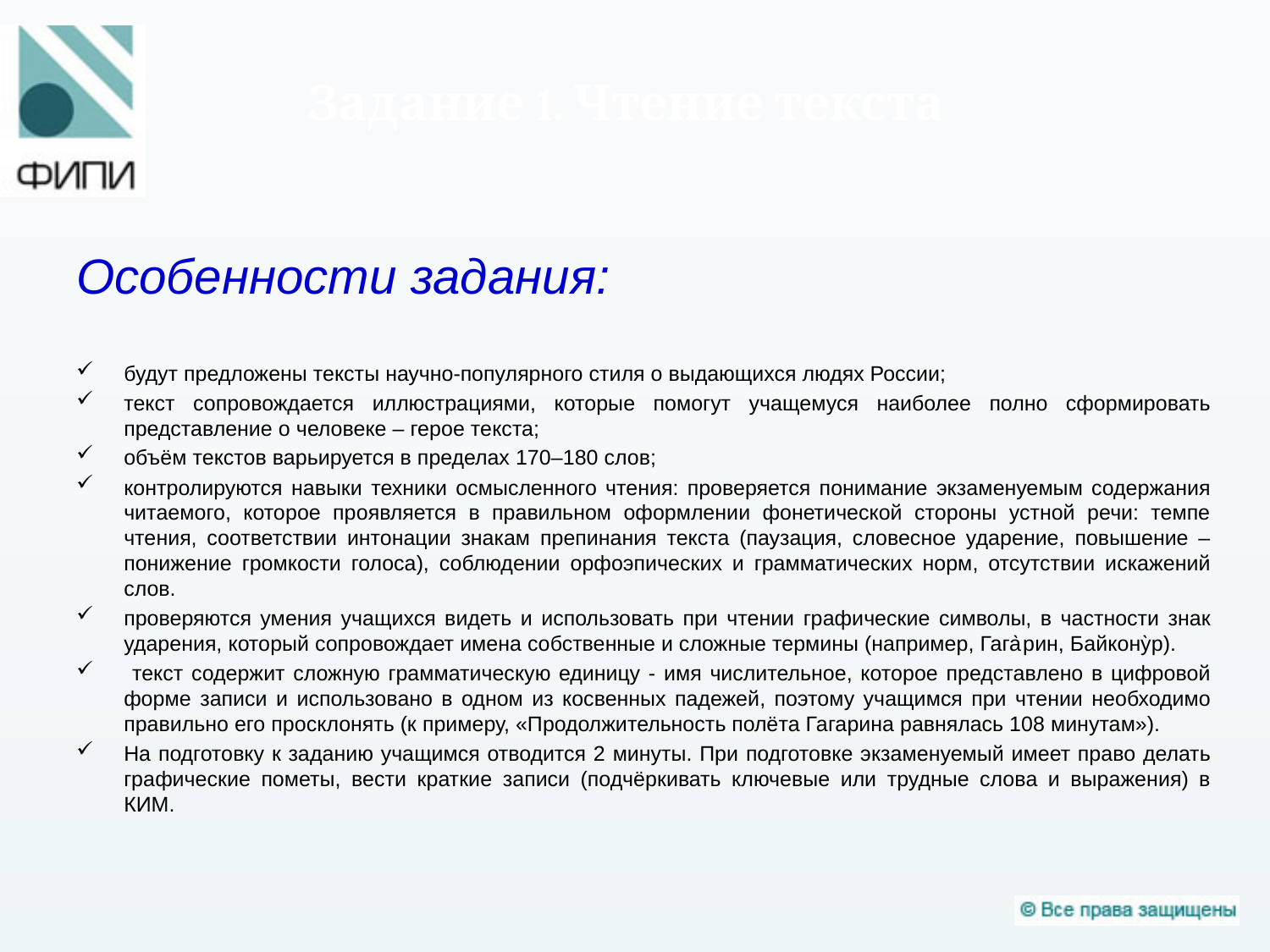

# Задание 1. Чтение текста

Особенности задания:

будут предложены тексты научно-популярного стиля о выдающихся людях России;
текст сопровождается иллюстрациями, которые помогут учащемуся наиболее полно сформировать представление о человеке – герое текста;
объём текстов варьируется в пределах 170–180 слов;
контролируются навыки техники осмысленного чтения: проверяется понимание экзаменуемым содержания читаемого, которое проявляется в правильном оформлении фонетической стороны устной речи: темпе чтения, соответствии интонации знакам препинания текста (паузация, словесное ударение, повышение – понижение громкости голоса), соблюдении орфоэпических и грамматических норм, отсутствии искажений слов.
проверяются умения учащихся видеть и использовать при чтении графические символы, в частности знак ударения, который сопровождает имена собственные и сложные термины (например, Гага̀рин, Байкону̀р).
 текст содержит сложную грамматическую единицу - имя числительное, которое представлено в цифровой форме записи и использовано в одном из косвенных падежей, поэтому учащимся при чтении необходимо правильно его просклонять (к примеру, «Продолжительность полёта Гагарина равнялась 108 минутам»).
На подготовку к заданию учащимся отводится 2 минуты. При подготовке экзаменуемый имеет право делать графические пометы, вести краткие записи (подчёркивать ключевые или трудные слова и выражения) в КИМ.